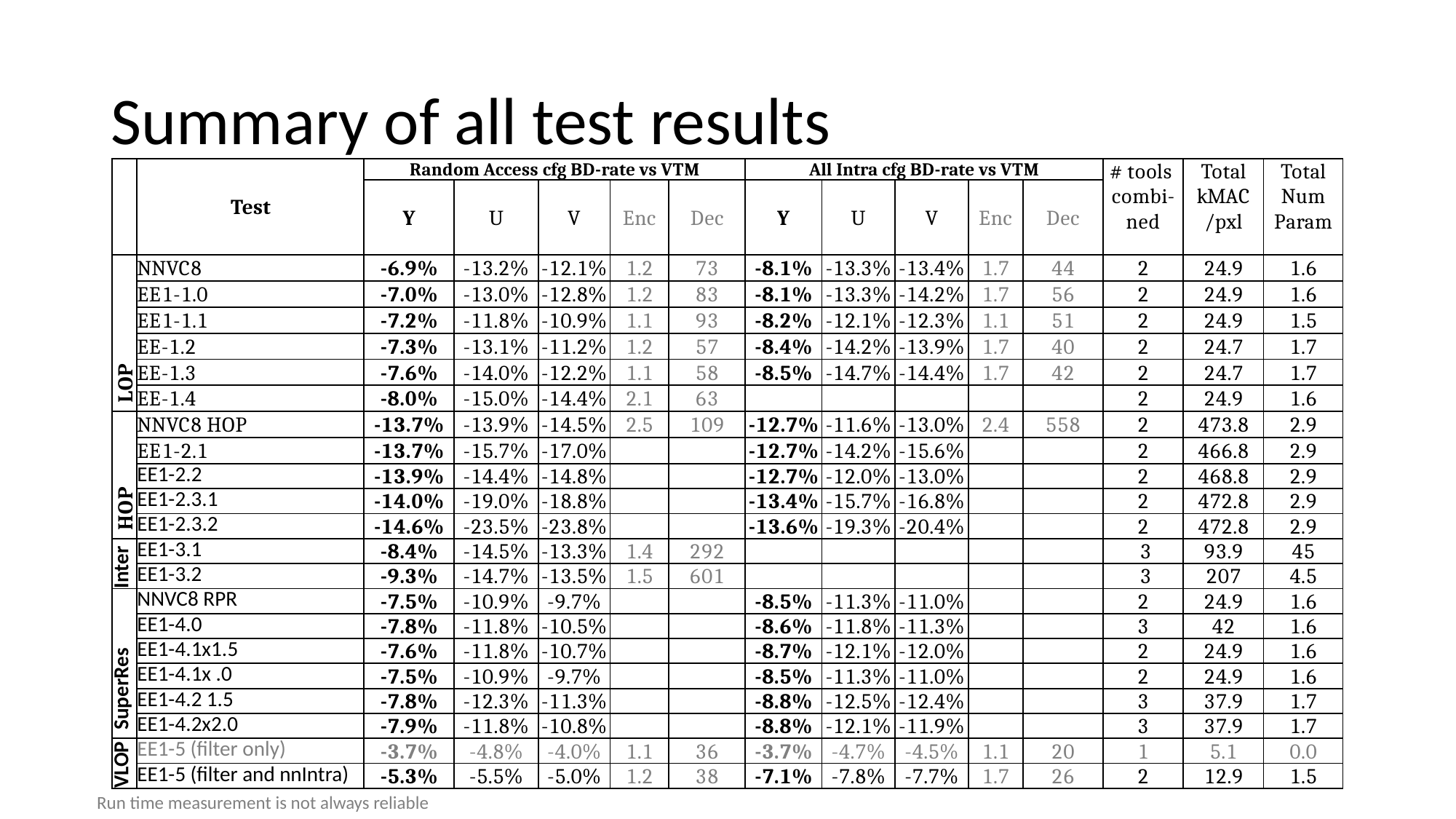

# Summary of all test results
|  | Test | Random Access cfg BD-rate vs VTM |  |  |  |  | All Intra cfg BD-rate vs VTM |  |  |  |  | # tools combi-ned | Total kMAC /pxl | Total Num Param |
| --- | --- | --- | --- | --- | --- | --- | --- | --- | --- | --- | --- | --- | --- | --- |
|  |  | Y | U | V | Enc | Dec | Y | U | V | Enc | Dec |  |  |  |
| LOP | NNVC8 | -6.9% | -13.2% | -12.1% | 1.2 | 73 | -8.1% | -13.3% | -13.4% | 1.7 | 44 | 2 | 24.9 | 1.6 |
|  | EE1-1.0 | -7.0% | -13.0% | -12.8% | 1.2 | 83 | -8.1% | -13.3% | -14.2% | 1.7 | 56 | 2 | 24.9 | 1.6 |
|  | EE1-1.1 | -7.2% | -11.8% | -10.9% | 1.1 | 93 | -8.2% | -12.1% | -12.3% | 1.1 | 51 | 2 | 24.9 | 1.5 |
|  | EE-1.2 | -7.3% | -13.1% | -11.2% | 1.2 | 57 | -8.4% | -14.2% | -13.9% | 1.7 | 40 | 2 | 24.7 | 1.7 |
|  | EE-1.3 | -7.6% | -14.0% | -12.2% | 1.1 | 58 | -8.5% | -14.7% | -14.4% | 1.7 | 42 | 2 | 24.7 | 1.7 |
|  | EE-1.4 | -8.0% | -15.0% | -14.4% | 2.1 | 63 |  |  |  |  |  | 2 | 24.9 | 1.6 |
| HOP | NNVC8 HOP | -13.7% | -13.9% | -14.5% | 2.5 | 109 | -12.7% | -11.6% | -13.0% | 2.4 | 558 | 2 | 473.8 | 2.9 |
|  | EE1-2.1 | -13.7% | -15.7% | -17.0% |  |  | -12.7% | -14.2% | -15.6% |  |  | 2 | 466.8 | 2.9 |
|  | EE1-2.2 | -13.9% | -14.4% | -14.8% |  |  | -12.7% | -12.0% | -13.0% |  |  | 2 | 468.8 | 2.9 |
|  | EE1-2.3.1 | -14.0% | -19.0% | -18.8% |  |  | -13.4% | -15.7% | -16.8% |  |  | 2 | 472.8 | 2.9 |
|  | EE1-2.3.2 | -14.6% | -23.5% | -23.8% |  |  | -13.6% | -19.3% | -20.4% |  |  | 2 | 472.8 | 2.9 |
| Inter | EE1-3.1 | -8.4% | -14.5% | -13.3% | 1.4 | 292 |  |  |  |  |  | 3 | 93.9 | 45 |
|  | EE1-3.2 | -9.3% | -14.7% | -13.5% | 1.5 | 601 |  |  |  |  |  | 3 | 207 | 4.5 |
| SuperRes | NNVC8 RPR | -7.5% | -10.9% | -9.7% |  |  | -8.5% | -11.3% | -11.0% |  |  | 2 | 24.9 | 1.6 |
|  | EE1-4.0 | -7.8% | -11.8% | -10.5% |  |  | -8.6% | -11.8% | -11.3% |  |  | 3 | 42 | 1.6 |
|  | EE1-4.1x1.5 | -7.6% | -11.8% | -10.7% |  |  | -8.7% | -12.1% | -12.0% |  |  | 2 | 24.9 | 1.6 |
|  | EE1-4.1x .0 | -7.5% | -10.9% | -9.7% |  |  | -8.5% | -11.3% | -11.0% |  |  | 2 | 24.9 | 1.6 |
|  | EE1-4.2 1.5 | -7.8% | -12.3% | -11.3% |  |  | -8.8% | -12.5% | -12.4% |  |  | 3 | 37.9 | 1.7 |
|  | EE1-4.2x2.0 | -7.9% | -11.8% | -10.8% |  |  | -8.8% | -12.1% | -11.9% |  |  | 3 | 37.9 | 1.7 |
| VLOP | EE1-5 (filter only) | -3.7% | -4.8% | -4.0% | 1.1 | 36 | -3.7% | -4.7% | -4.5% | 1.1 | 20 | 1 | 5.1 | 0.0 |
|  | EE1-5 (filter and nnIntra) | -5.3% | -5.5% | -5.0% | 1.2 | 38 | -7.1% | -7.8% | -7.7% | 1.7 | 26 | 2 | 12.9 | 1.5 |
Run time measurement is not always reliable